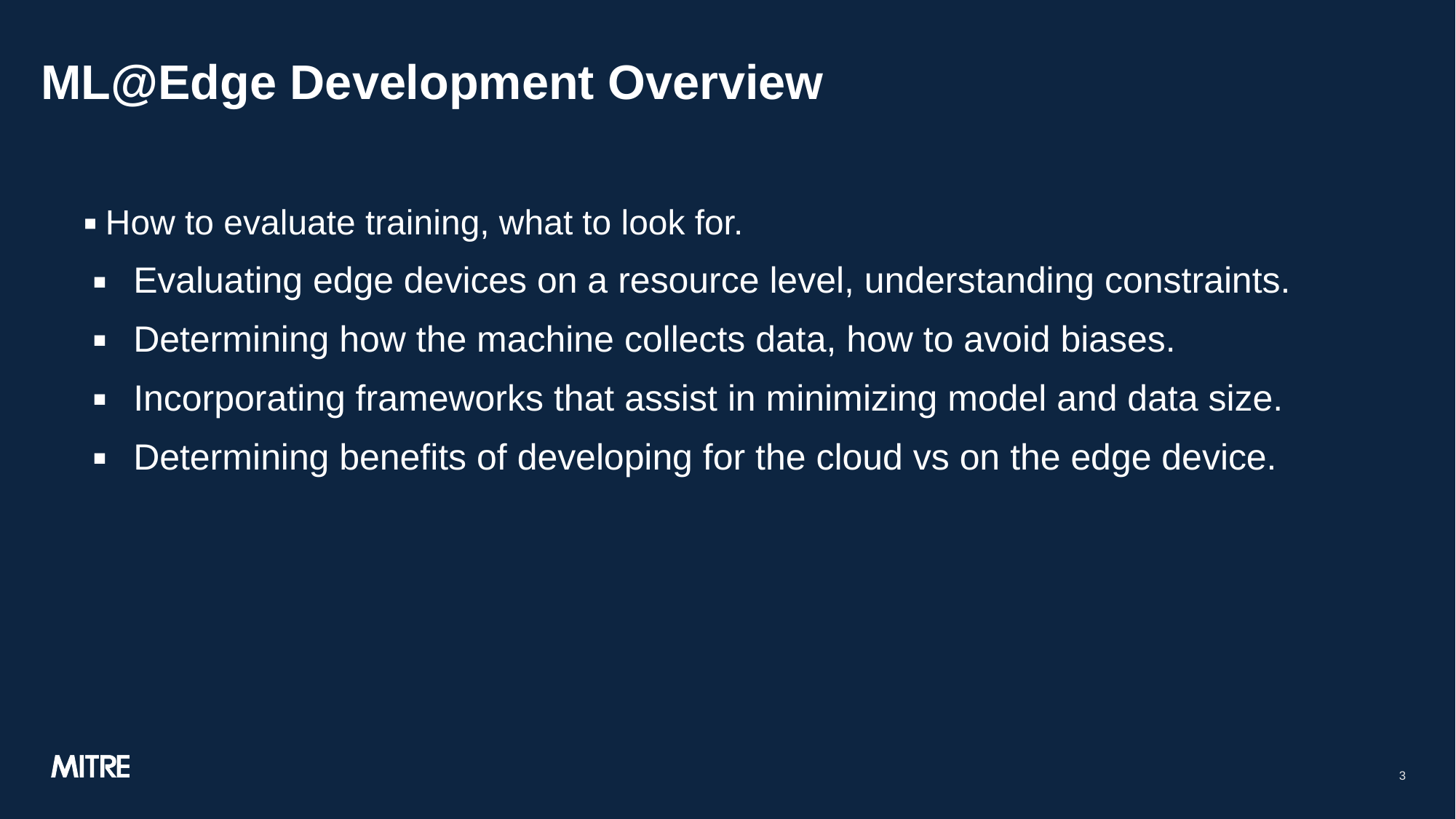

# ML@Edge Development Overview
How to evaluate training, what to look for.
Evaluating edge devices on a resource level, understanding constraints.
Determining how the machine collects data, how to avoid biases.
Incorporating frameworks that assist in minimizing model and data size.
Determining benefits of developing for the cloud vs on the edge device.

3